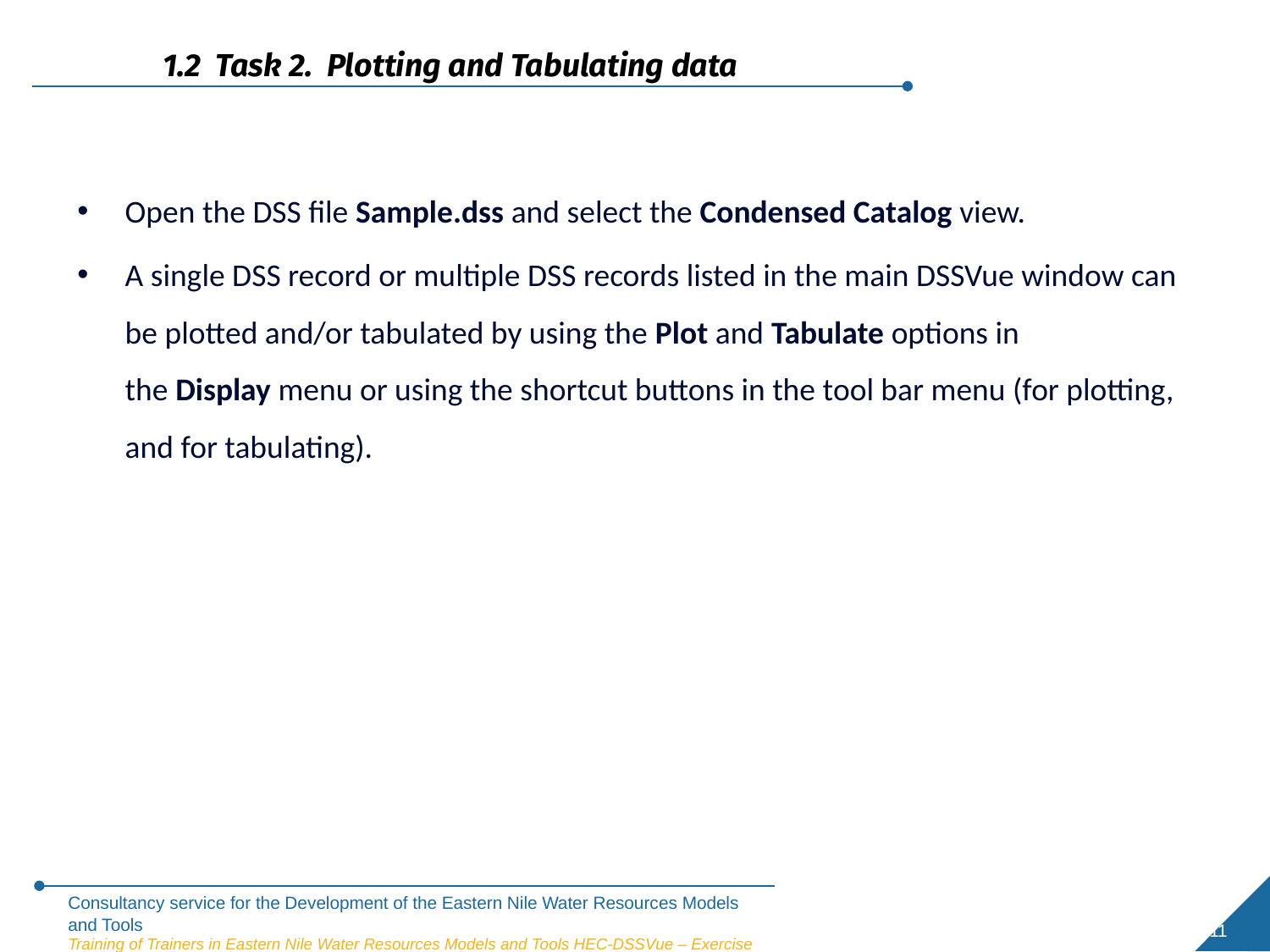

1.2  Task 2.  Plotting and Tabulating data
Open the DSS file Sample.dss and select the Condensed Catalog view.
A single DSS record or multiple DSS records listed in the main DSSVue window can be plotted and/or tabulated by using the Plot and Tabulate options in the Display menu or using the shortcut buttons in the tool bar menu (for plotting, and for tabulating).